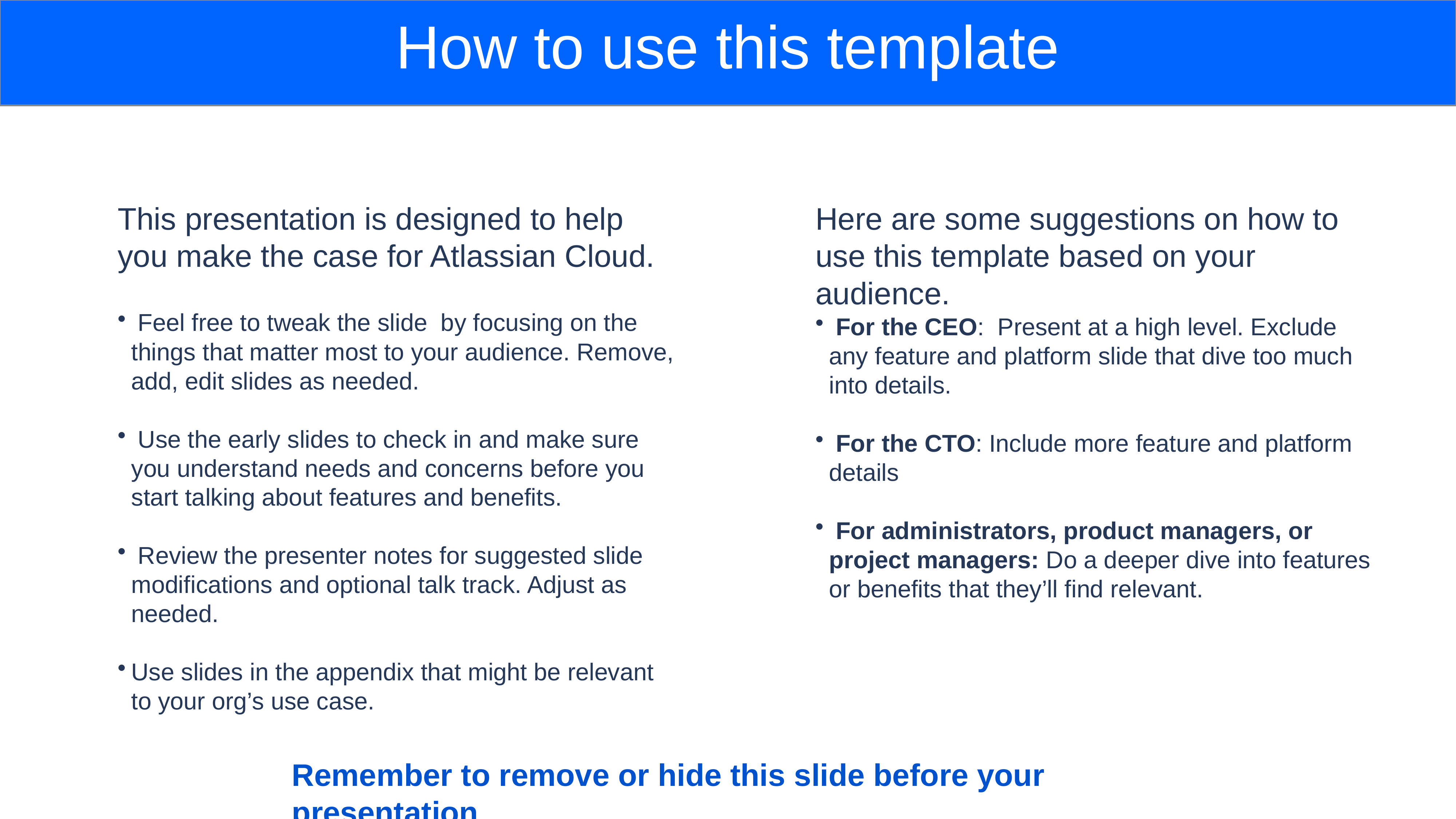

How to use this template
This presentation is designed to help you make the case for Atlassian Cloud.
Here are some suggestions on how to use this template based on your audience.
 Feel free to tweak the slide  by focusing on the things that matter most to your audience. Remove, add, edit slides as needed.

 Use the early slides to check in and make sure you understand needs and concerns before you start talking about features and benefits.

 Review the presenter notes for suggested slide modifications and optional talk track. Adjust as needed.
Use slides in the appendix that might be relevant to your org’s use case.
 For the CEO:  Present at a high level. Exclude any feature and platform slide that dive too much into details.

 For the CTO: Include more feature and platform details

 For administrators, product managers, or project managers: Do a deeper dive into features or benefits that they’ll find relevant.
Remember to remove or hide this slide before your presentation